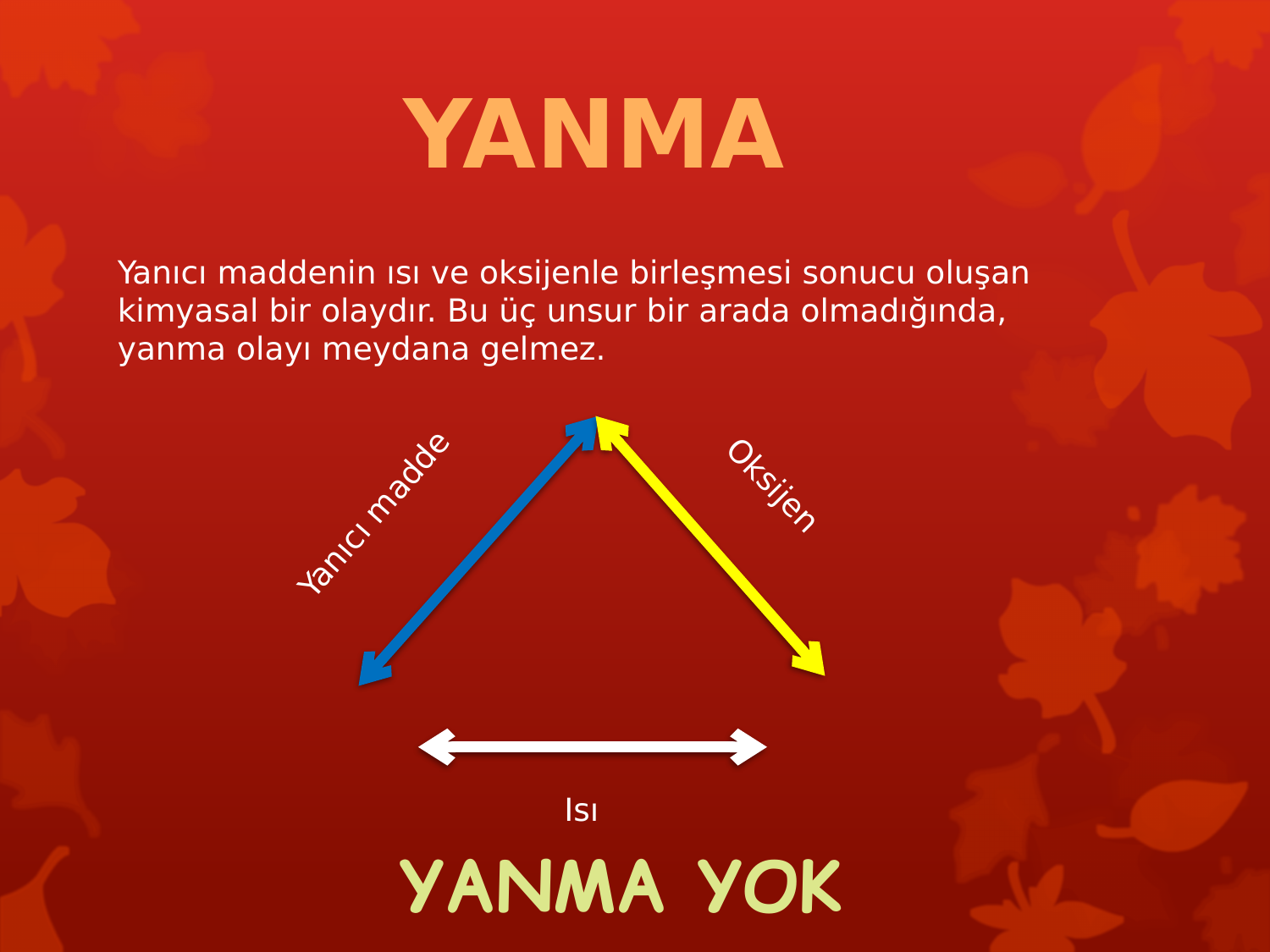

YANMA
Yanıcı maddenin ısı ve oksijenle birleşmesi sonucu oluşan kimyasal bir olaydır. Bu üç unsur bir arada olmadığında, yanma olayı meydana gelmez.
Oksijen
Yanıcı madde
Isı
YANMA YOK